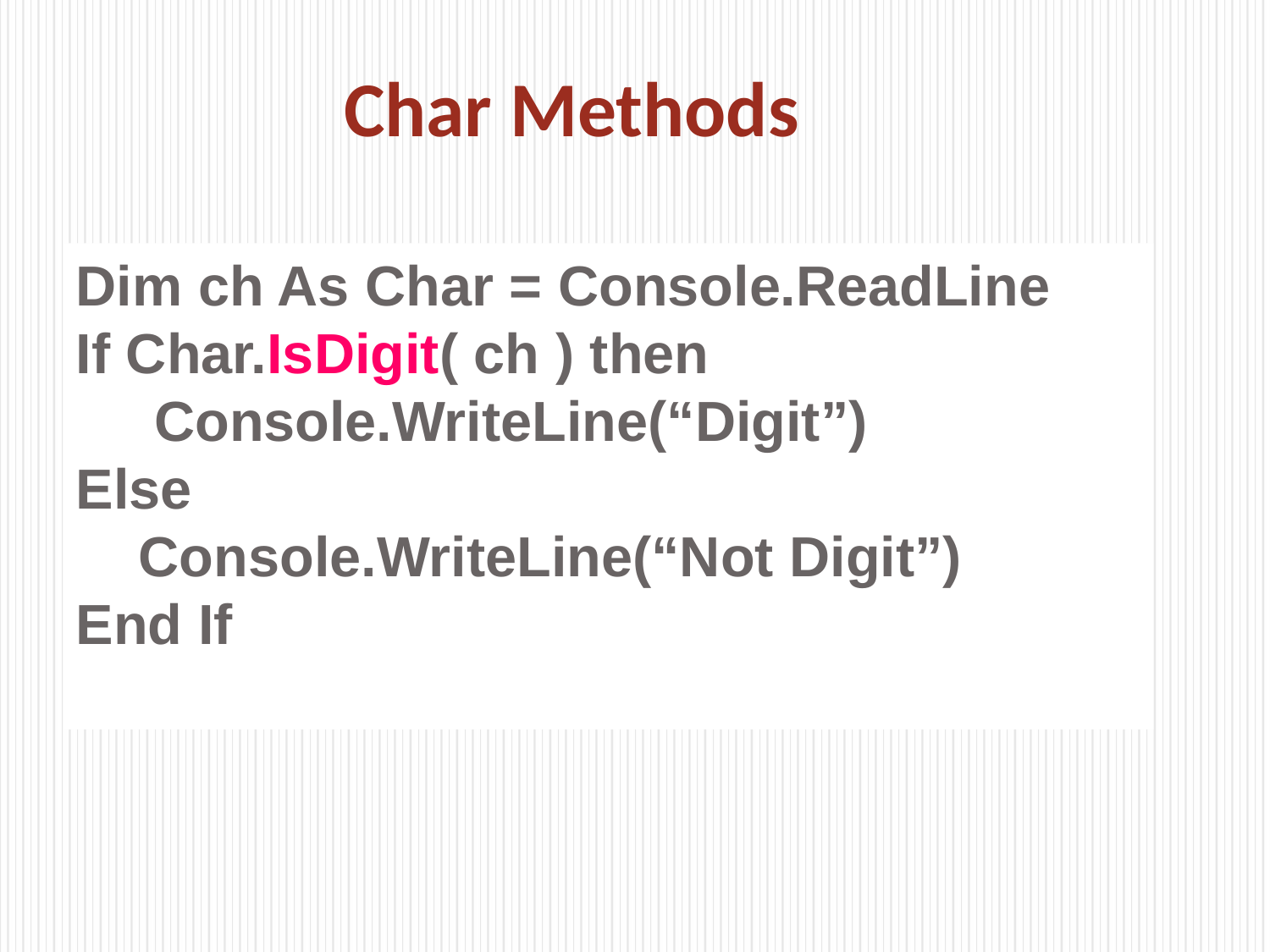

Char Methods

Dim ch As Char = Console.ReadLine
If Char.IsDigit( ch ) then
     Console.WriteLine(“Digit”)
Else
    Console.WriteLine(“Not Digit”)
End If